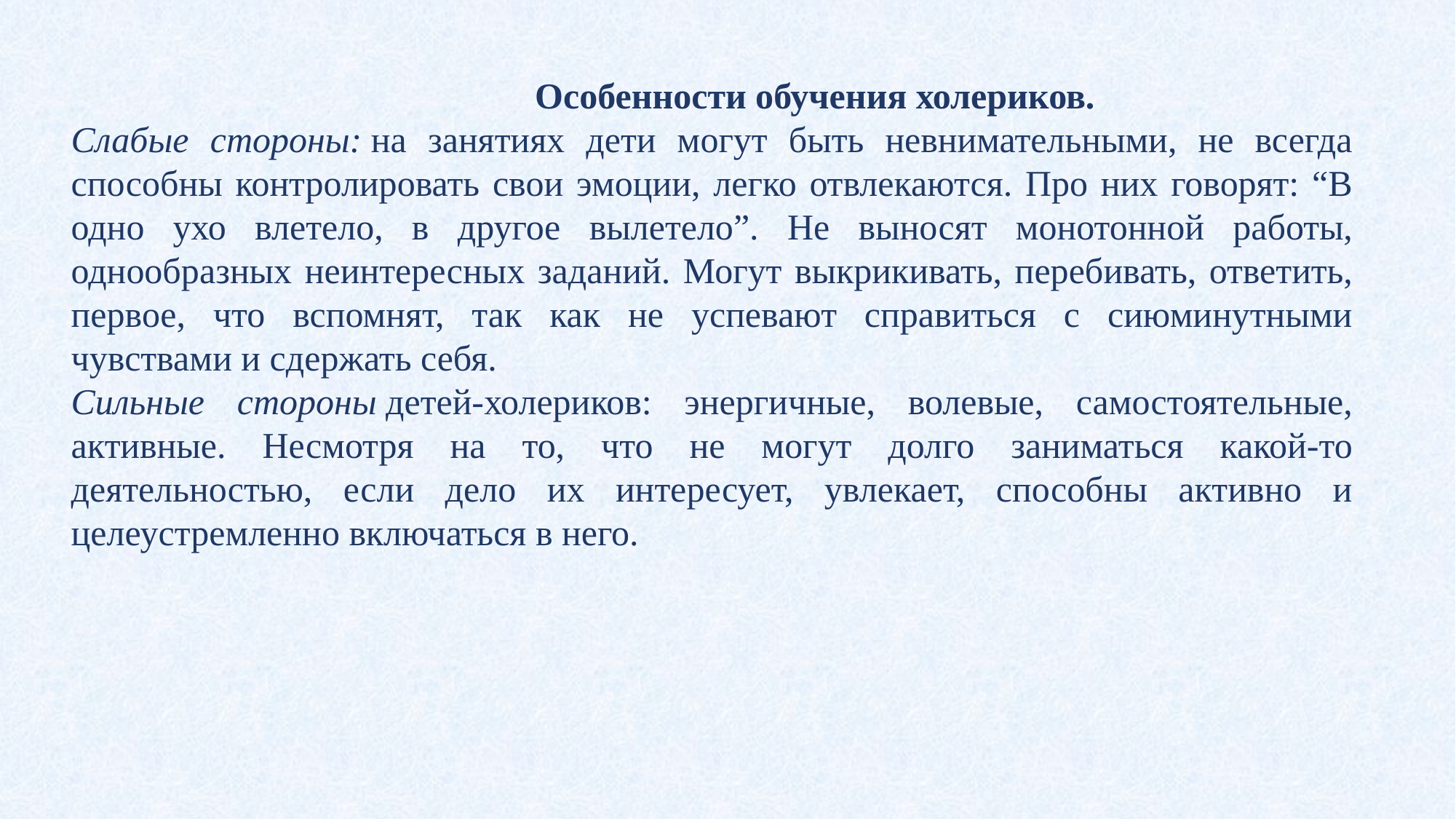

Особенности обучения холериков.
Слабые стороны: на занятиях дети могут быть невнимательными, не всегда способны контролировать свои эмоции, легко отвлекаются. Про них говорят: “В одно ухо влетело, в другое вылетело”. Не выносят монотонной работы, однообразных неинтересных заданий. Могут выкрикивать, перебивать, ответить, первое, что вспомнят, так как не успевают справиться с сиюминутными чувствами и сдержать себя.
Сильные стороны детей-холериков: энергичные, волевые, самостоятельные, активные. Несмотря на то, что не могут долго заниматься какой-то деятельностью, если дело их интересует, увлекает, способны активно и целеустремленно включаться в него.